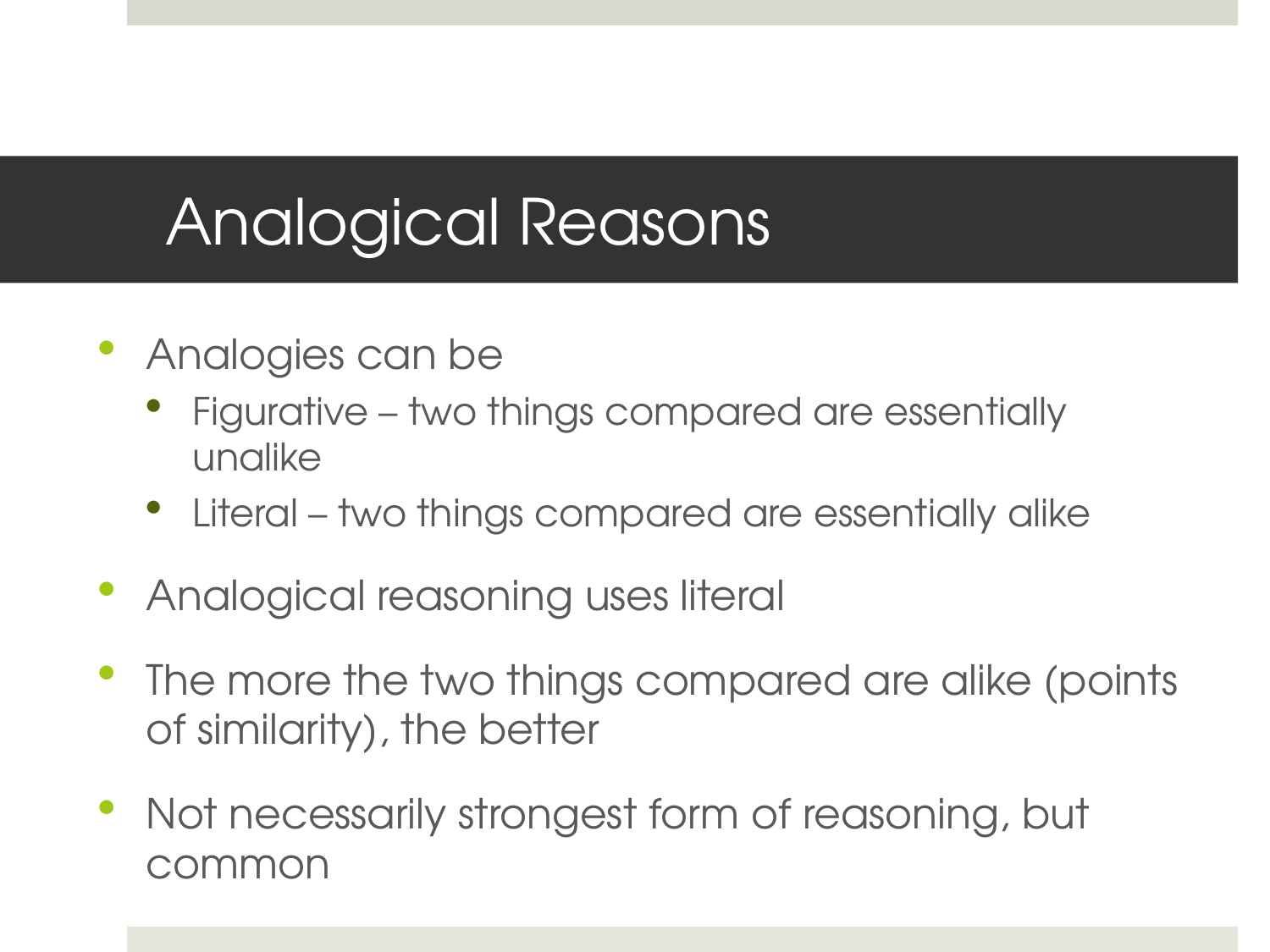

# Analogical Reasons
Analogies can be
Figurative – two things compared are essentially unalike
Literal – two things compared are essentially alike
Analogical reasoning uses literal
The more the two things compared are alike (points of similarity), the better
Not necessarily strongest form of reasoning, but common